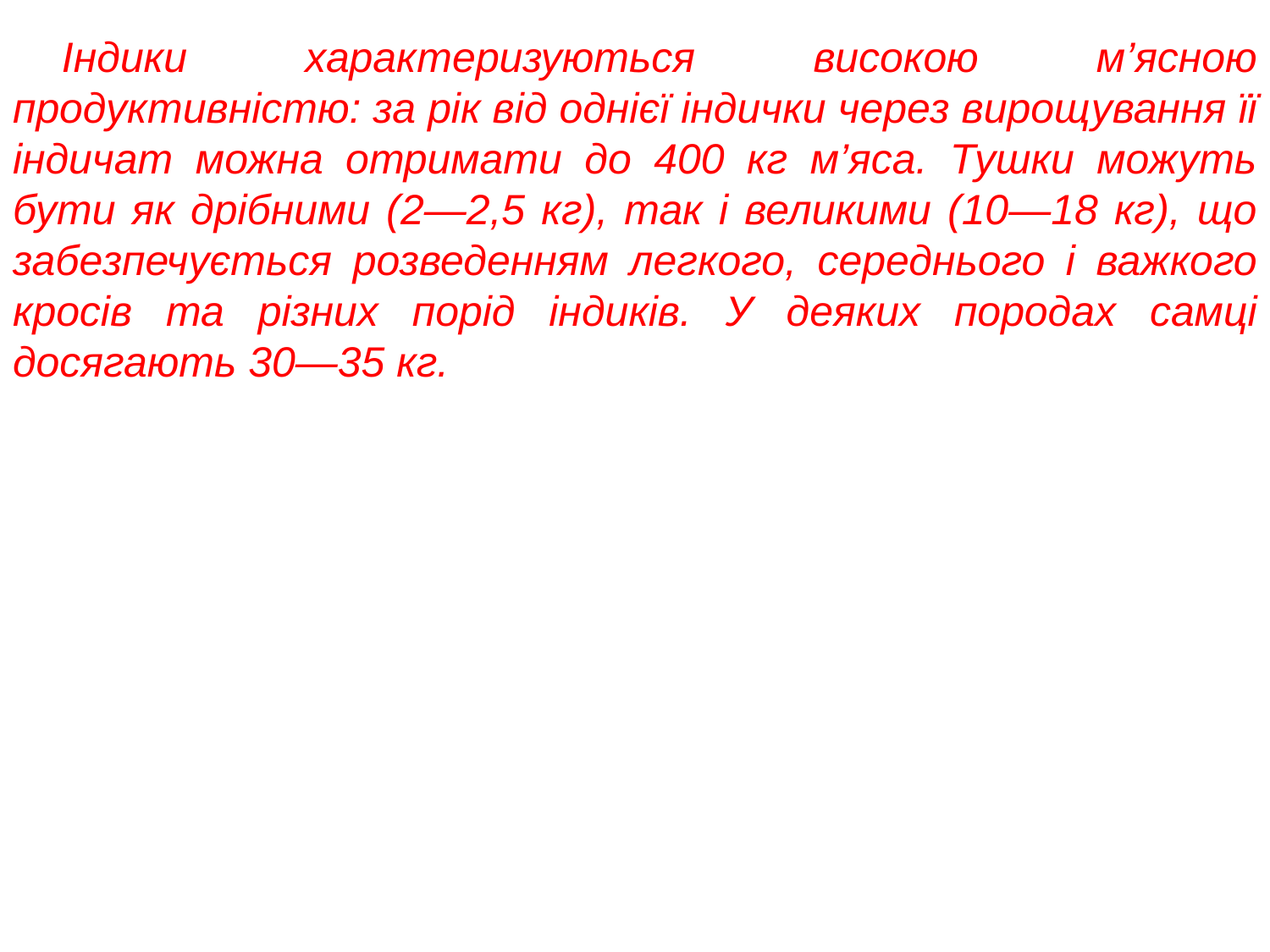

Індики характеризуються високою м’ясною продуктивністю: за рік від однієї індички через вирощування її індичат можна отримати до 400 кг м’яса. Тушки можуть бути як дрібними (2—2,5 кг), так і великими (10—18 кг), що забезпечується розведенням легкого, середнього і важкого кросів та різних порід індиків. У деяких породах самці досягають 30—35 кг.